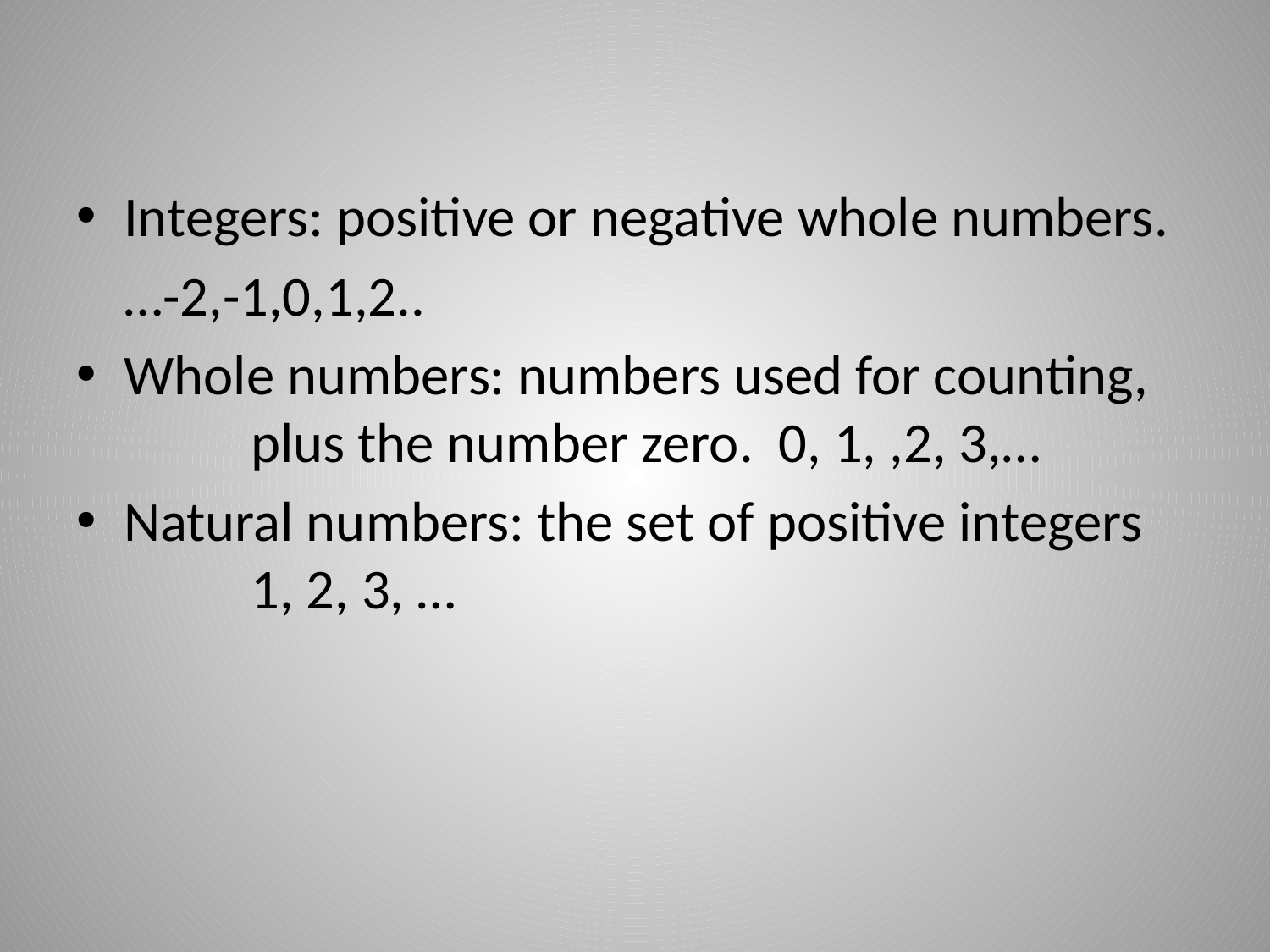

#

Integers: positive or negative whole numbers.
	…-2,-1,0,1,2..
Whole numbers: numbers used for counting, 	plus the number zero.  0, 1, ,2, 3,…
Natural numbers: the set of positive integers 	1, 2, 3, …